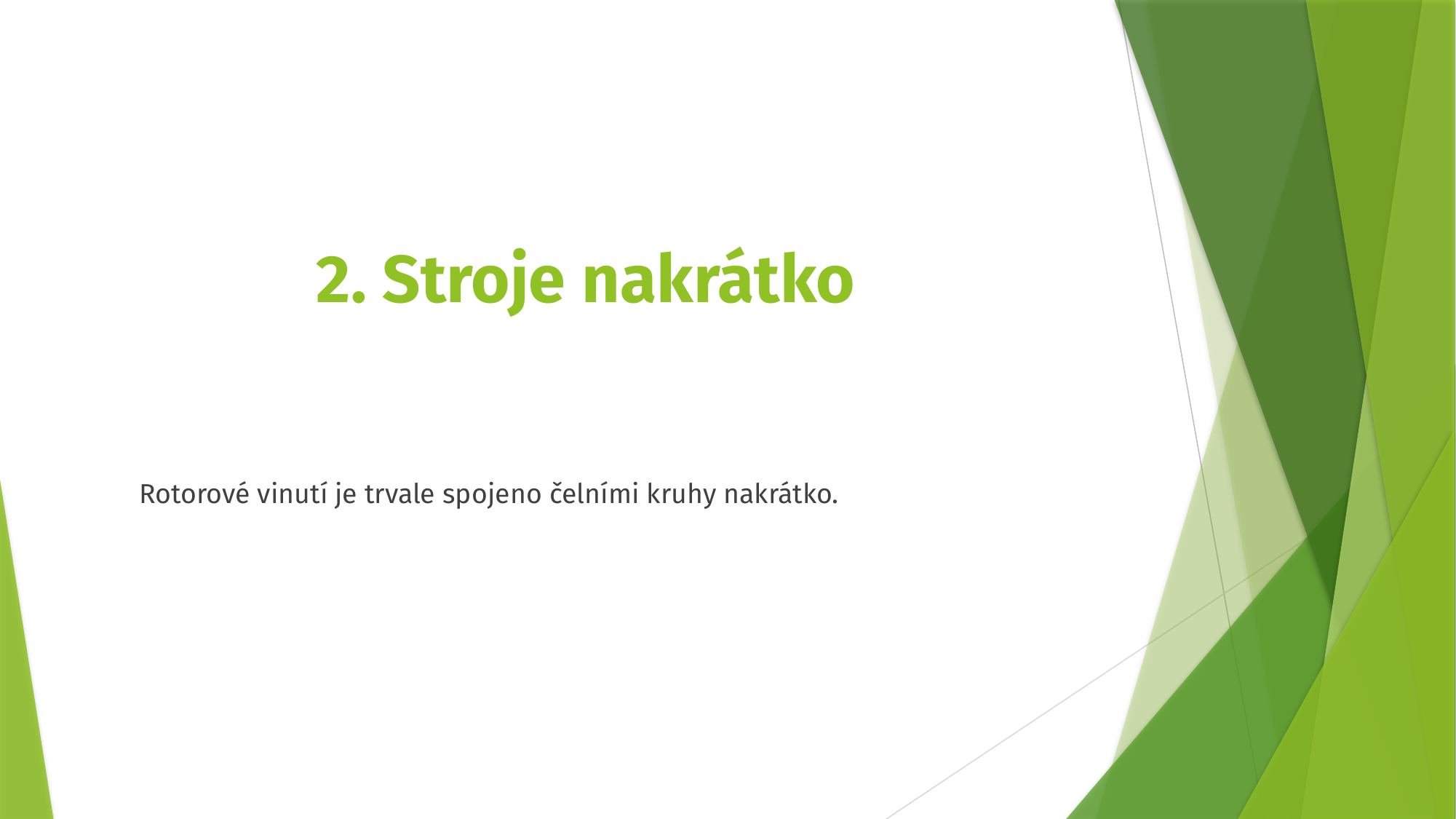

# 2. Stroje nakrátko
Rotorové vinutí je trvale spojeno čelními kruhy nakrátko.